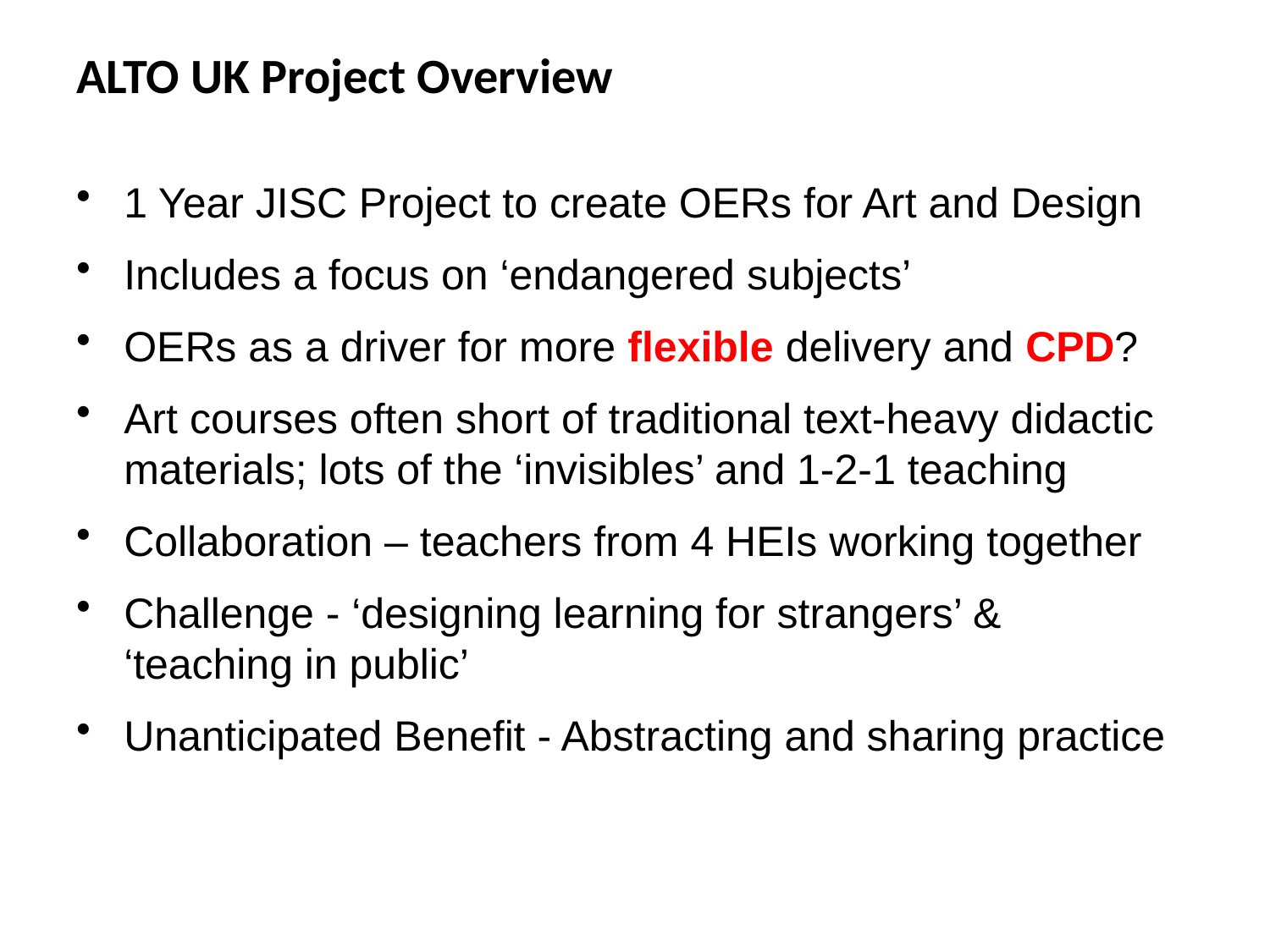

# ALTO UK Project Overview
1 Year JISC Project to create OERs for Art and Design
Includes a focus on ‘endangered subjects’
OERs as a driver for more flexible delivery and CPD?
Art courses often short of traditional text-heavy didactic materials; lots of the ‘invisibles’ and 1-2-1 teaching
Collaboration – teachers from 4 HEIs working together
Challenge - ‘designing learning for strangers’ & ‘teaching in public’
Unanticipated Benefit - Abstracting and sharing practice